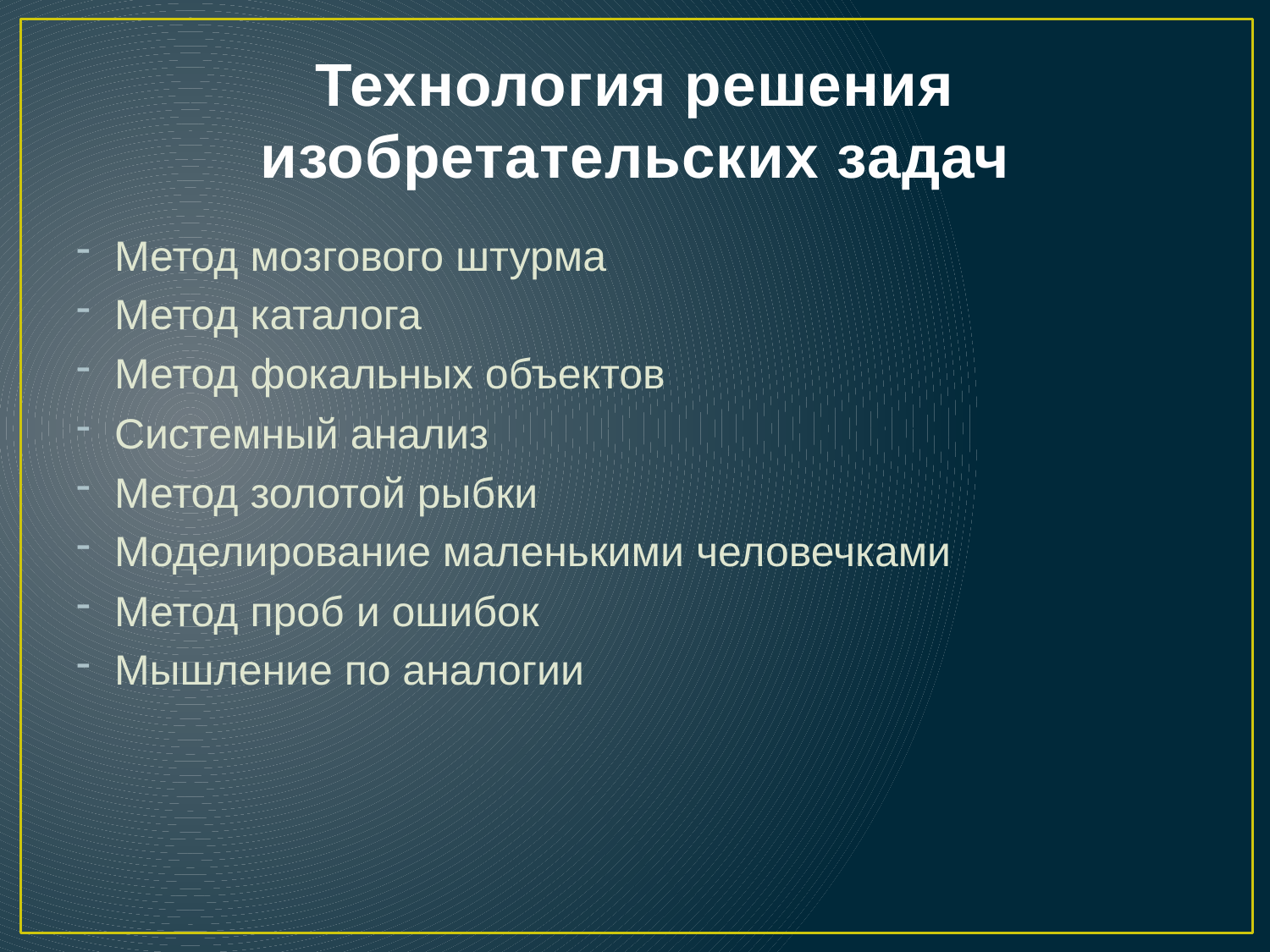

# Технология решения изобретательских задач
Метод мозгового штурма
Метод каталога
Метод фокальных объектов
Системный анализ
Метод золотой рыбки
Моделирование маленькими человечками
Метод проб и ошибок
Мышление по аналогии